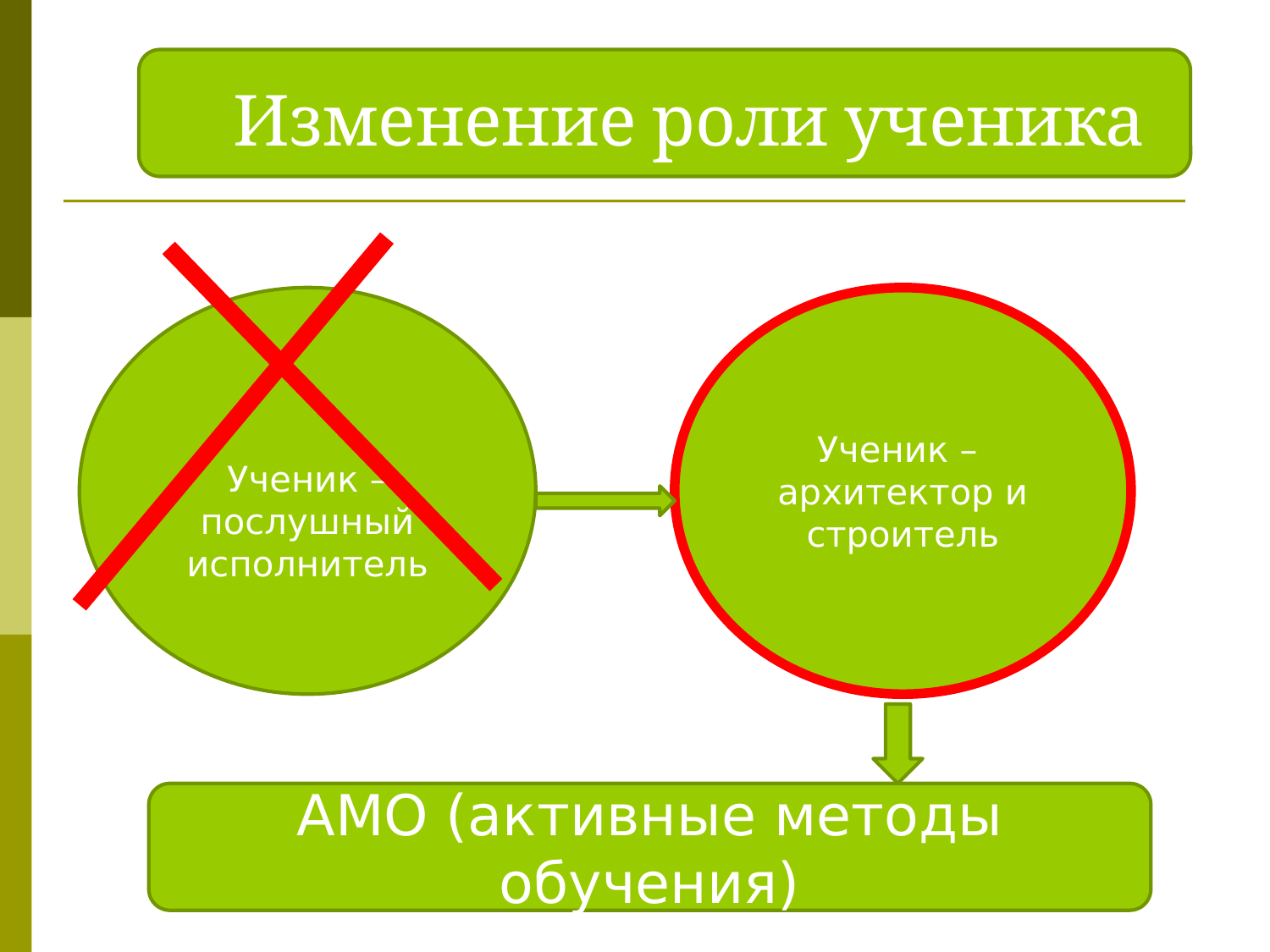

Изменение роли ученика

Ученик – послушный исполнитель
Ученик –  архитектор и строитель

АМО (активные методы обучения)